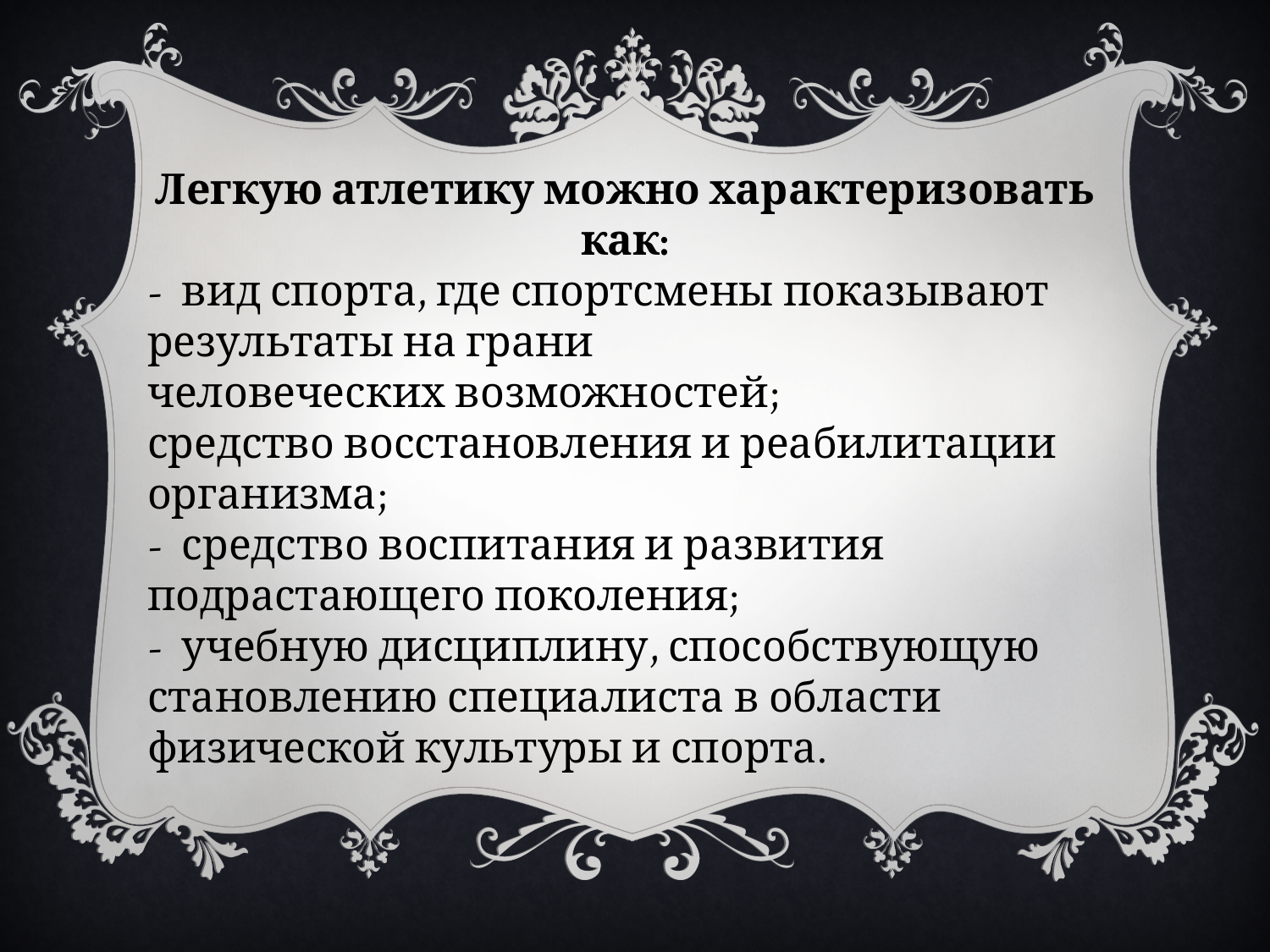

Легкую атлетику можно характеризовать как:
-  вид спорта, где спортсмены показывают результаты на грани
человеческих возможностей;
средство восстановления и реабилитации организма;
-  средство воспитания и развития подрастающего поколения;
-  учебную дисциплину, способствующую становлению специалиста в области физической культуры и спорта.